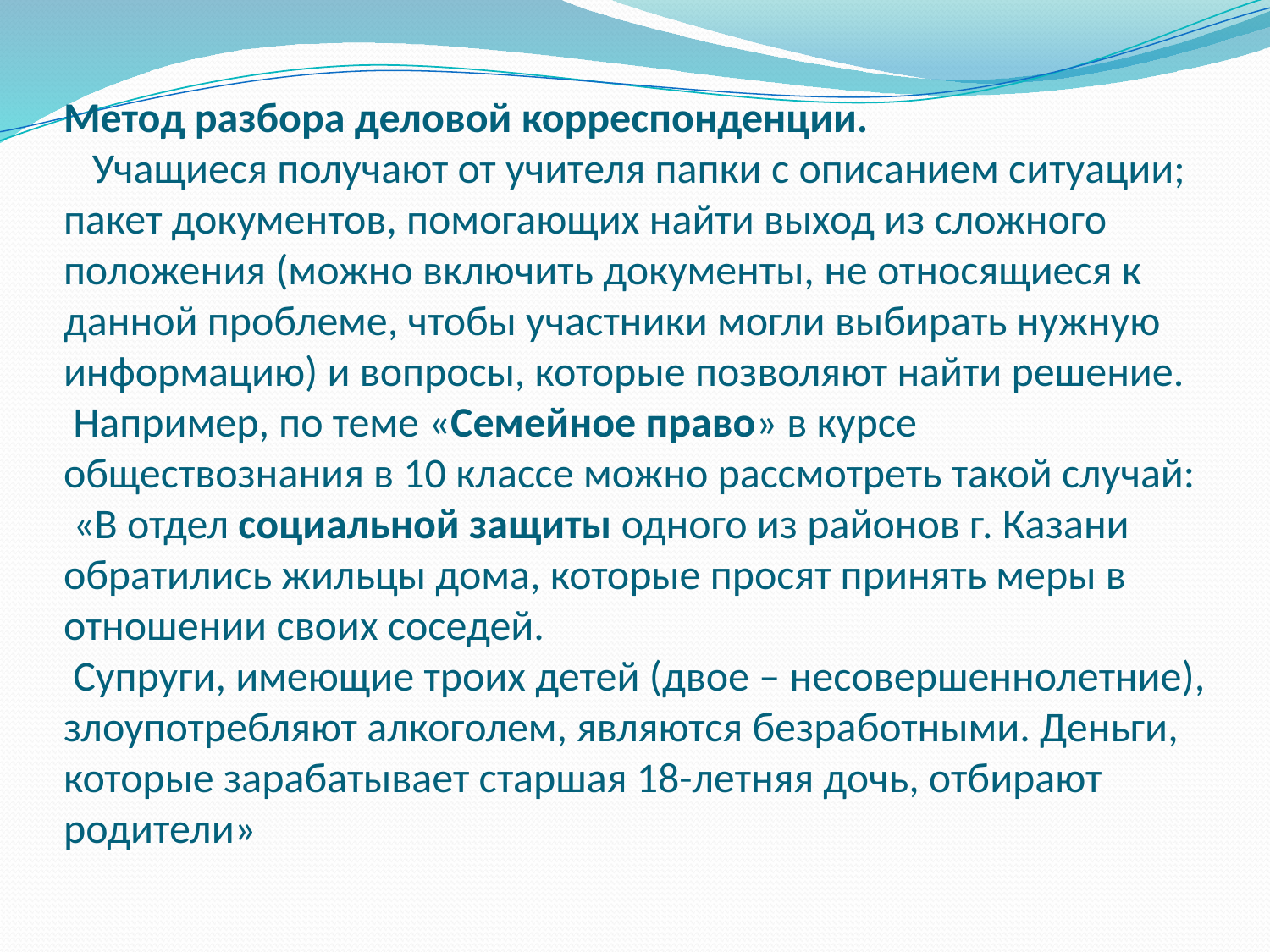

# Метод разбора деловой корреспонденции. Учащиеся получают от учителя папки с описанием ситуации; пакет документов, помогающих найти выход из сложного положения (можно включить документы, не относящиеся к данной проблеме, чтобы участники могли выбирать нужную информацию) и вопросы, которые позволяют найти решение. Например, по теме «Семейное право» в курсе обществознания в 10 классе можно рассмотреть такой случай: «В отдел социальной защиты одного из районов г. Казани обратились жильцы дома, которые просят принять меры в отношении своих соседей. Супруги, имеющие троих детей (двое – несовершеннолетние), злоупотребляют алкоголем, являются безработными. Деньги, которые зарабатывает старшая 18-летняя дочь, отбирают родители»